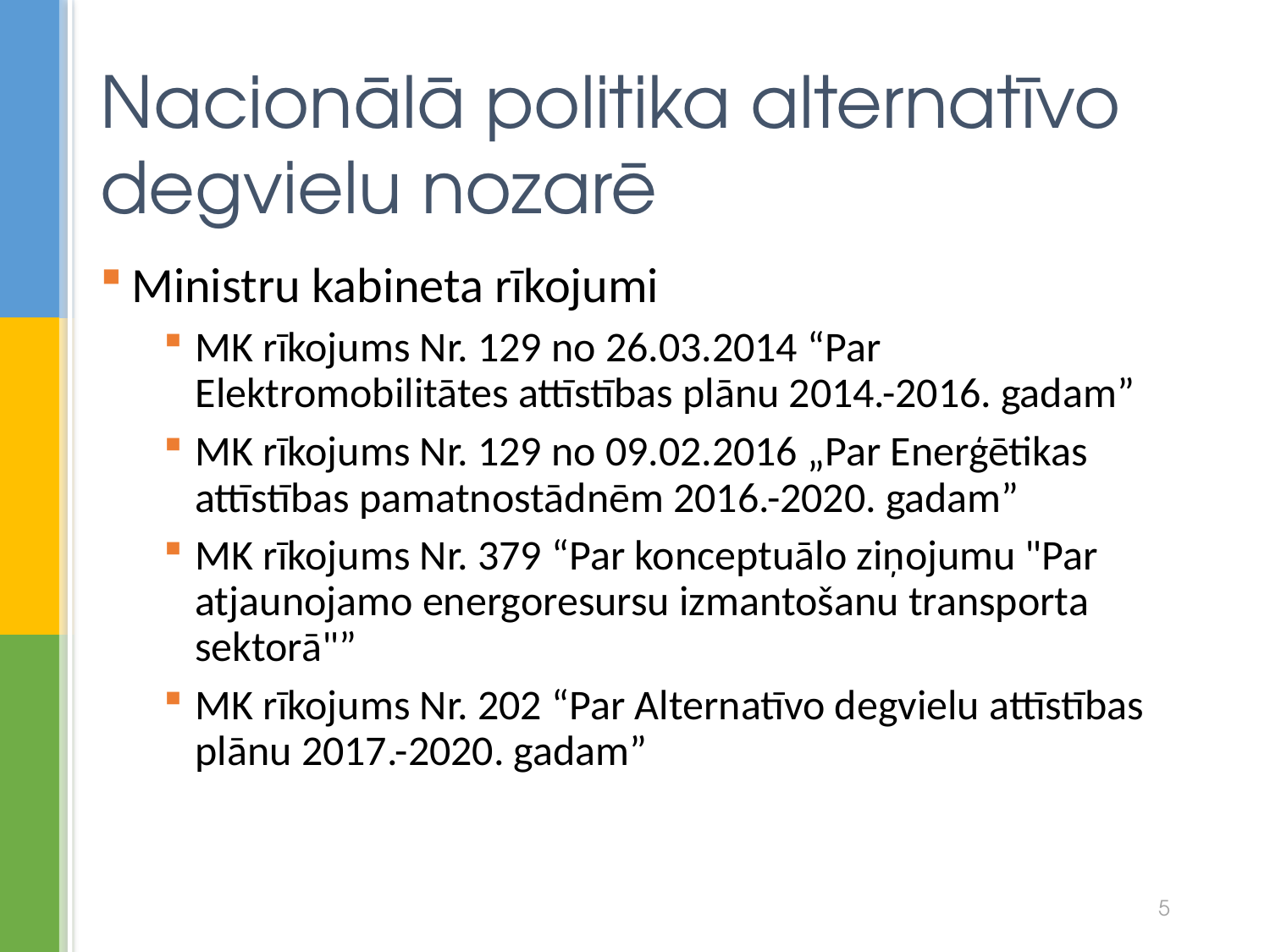

# Nacionālā politika alternatīvo degvielu nozarē
Ministru kabineta rīkojumi
MK rīkojums Nr. 129 no 26.03.2014 “Par Elektromobilitātes attīstības plānu 2014.-2016. gadam”
MK rīkojums Nr. 129 no 09.02.2016 „Par Enerģētikas attīstības pamatnostādnēm 2016.-2020. gadam”
MK rīkojums Nr. 379 “Par konceptuālo ziņojumu "Par atjaunojamo energoresursu izmantošanu transporta sektorā"”
MK rīkojums Nr. 202 “Par Alternatīvo degvielu attīstības plānu 2017.-2020. gadam”
5